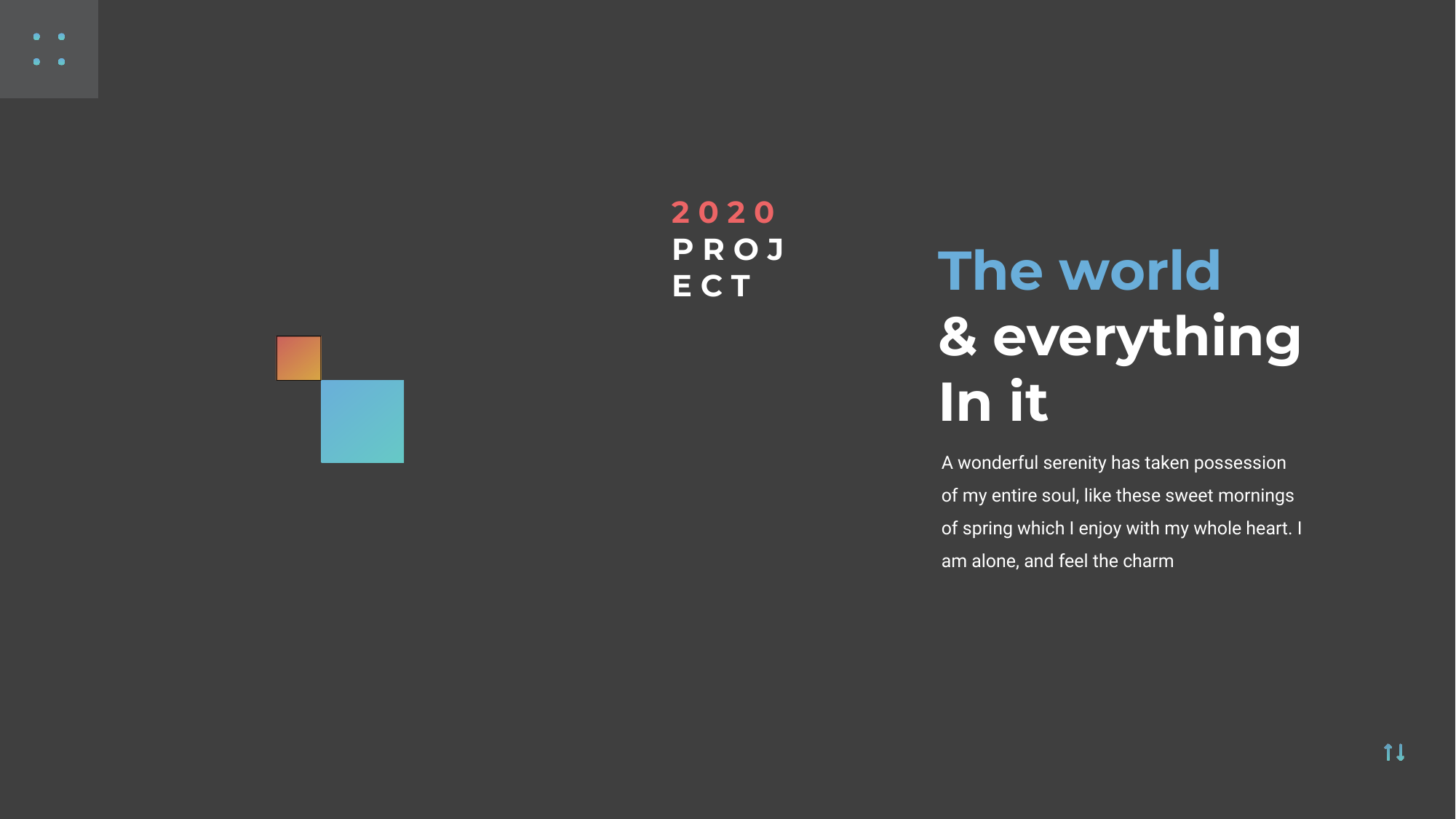

2 0 2 0
P R O J E C T
The world
& everything
In it

A wonderful serenity has taken possession of my entire soul, like these sweet mornings of spring which I enjoy with my whole heart. I am alone, and feel the charm